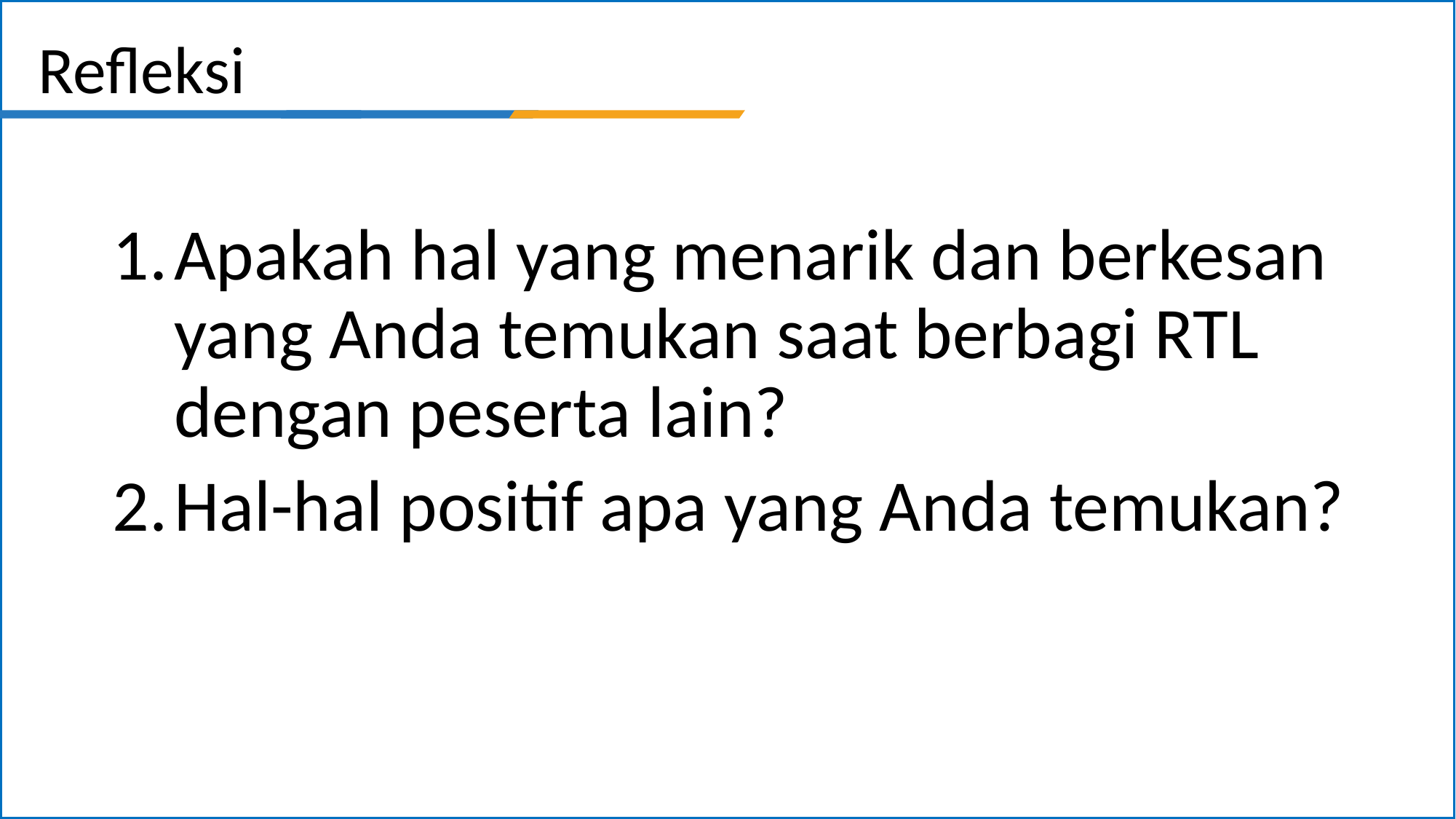

# Refleksi

Apakah hal yang menarik dan berkesan yang Anda temukan saat berbagi RTL dengan peserta lain?
Hal-hal positif apa yang Anda temukan?